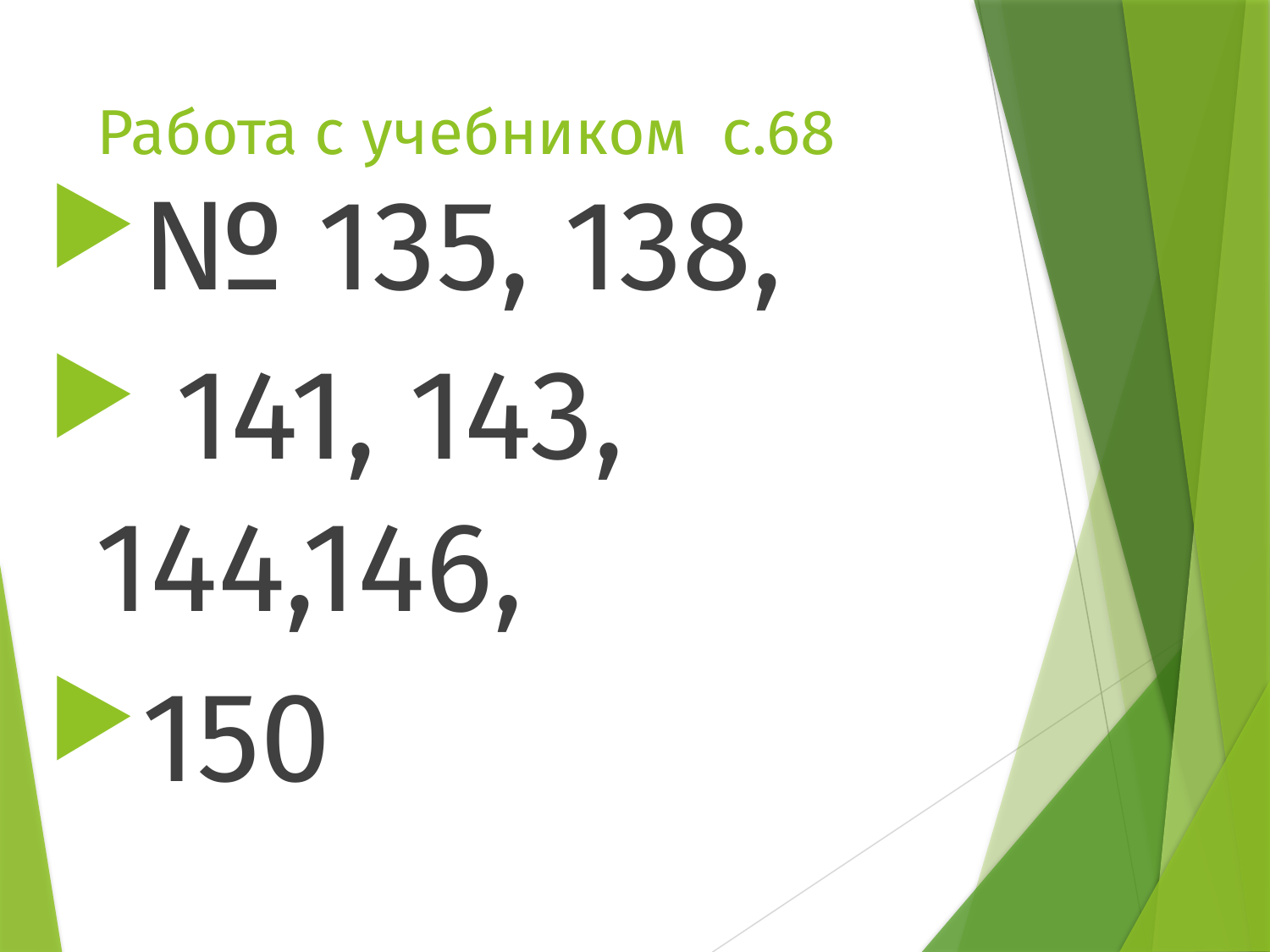

# Работа с учебником  с.68
№ 135, 138,
 141, 143, 144,146,
150